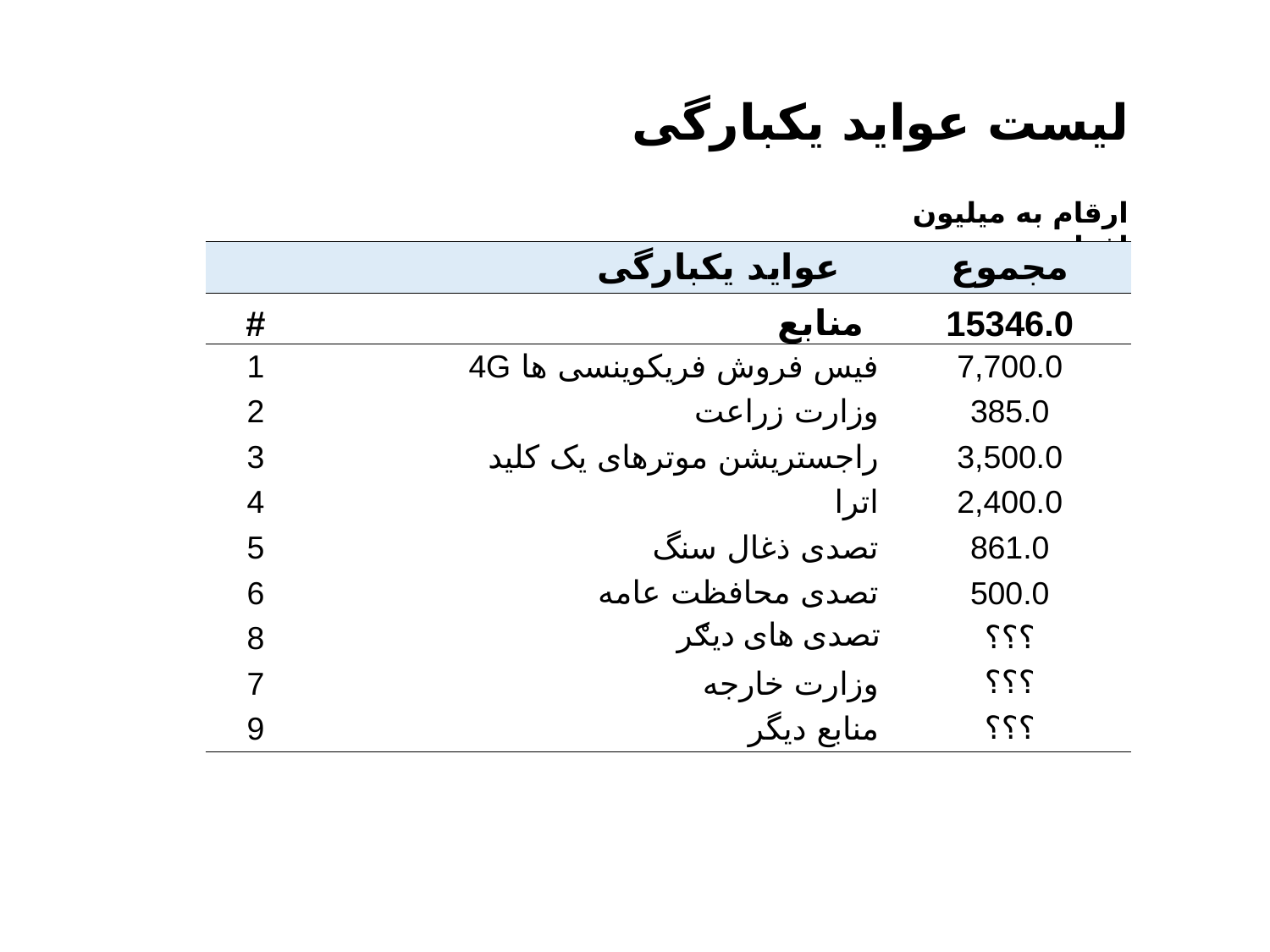

# لیست عواید یکبارگی
ارقام به میلیون افغانی
| عواید یکبارگی |  | مجموع |
| --- | --- | --- |
| # | منابع | 15346.0 |
| 1 | فیس فروش فریکوینسی ها 4G | 7,700.0 |
| 2 | وزارت زراعت | 385.0 |
| 3 | راجستریشن موترهای یک کلید | 3,500.0 |
| 4 | اترا | 2,400.0 |
| 5 | تصدی ذغال سنگ | 861.0 |
| 6 | تصدی محافظت عامه | 500.0 |
| 8 | تصدی های دیګر | ؟؟؟ |
| 7 | وزارت خارجه | ؟؟؟ |
| 9 | منابع دیگر | ؟؟؟ |